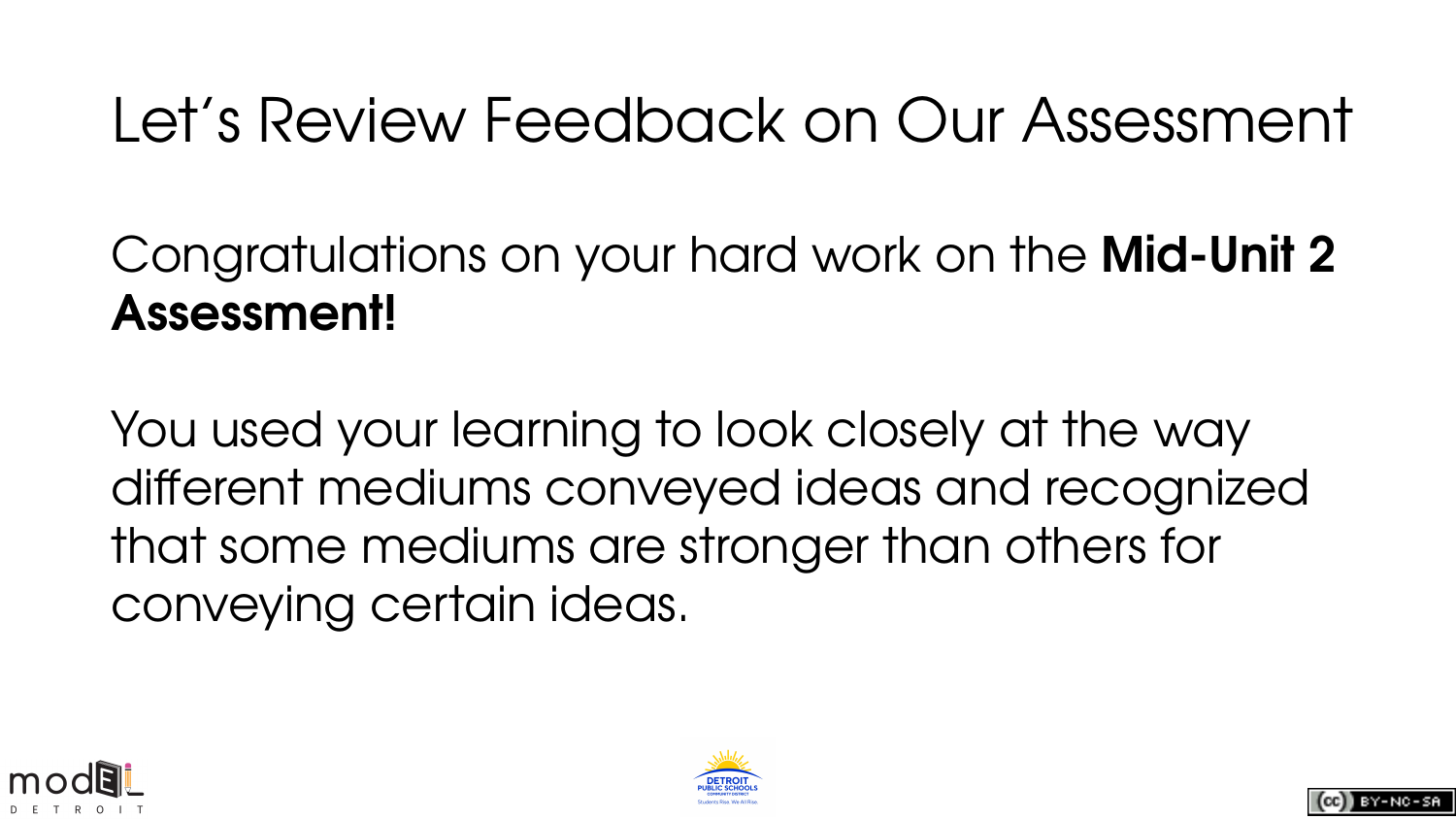

# Let’s Review Feedback on Our Assessment
Congratulations on your hard work on the Mid-Unit 2 Assessment!

You used your learning to look closely at the way different mediums conveyed ideas and recognized that some mediums are stronger than others for conveying certain ideas.